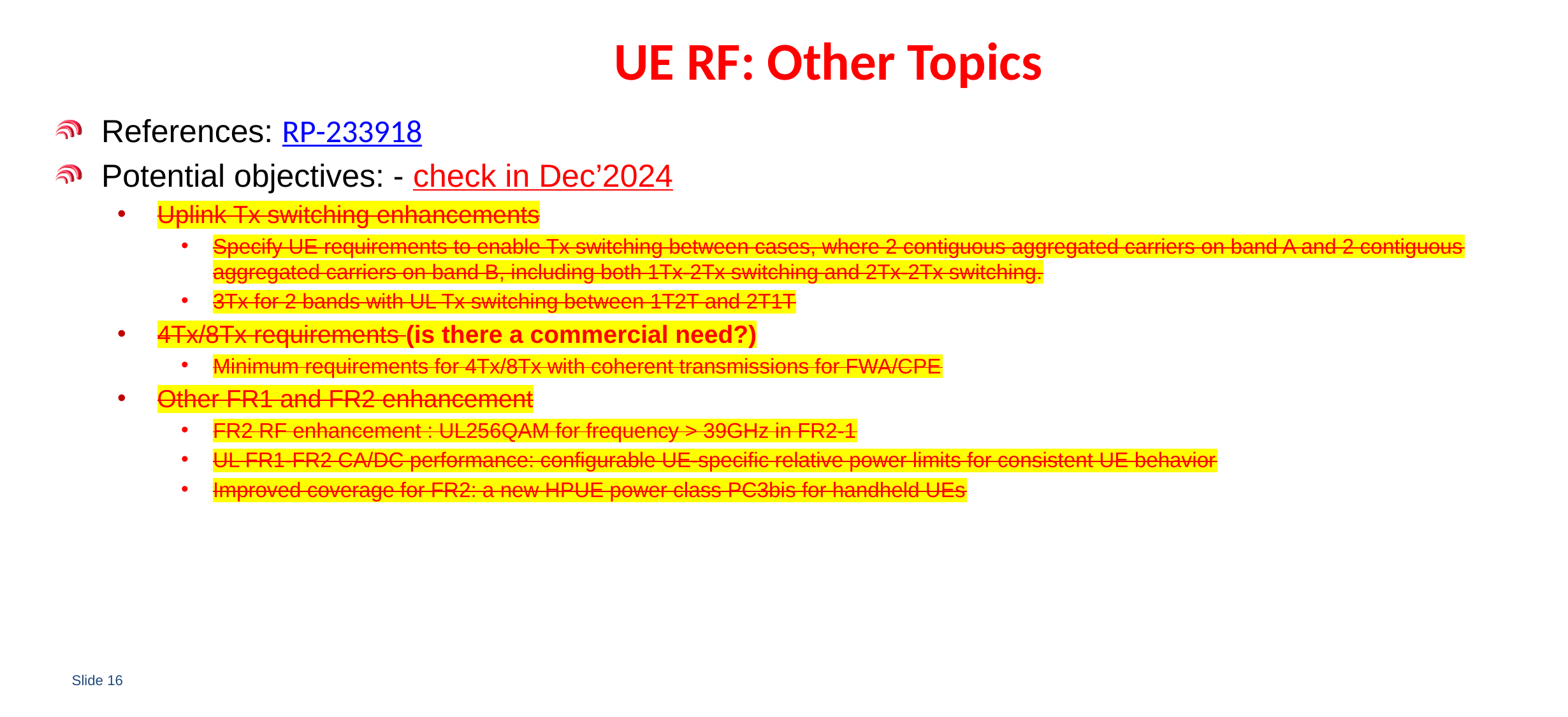

# UE RF: Other Topics
References: RP-233918
Potential objectives: - check in Dec’2024
Uplink Tx switching enhancements
Specify UE requirements to enable Tx switching between cases, where 2 contiguous aggregated carriers on band A and 2 contiguous aggregated carriers on band B, including both 1Tx-2Tx switching and 2Tx-2Tx switching.
3Tx for 2 bands with UL Tx switching between 1T2T and 2T1T
4Tx/8Tx requirements (is there a commercial need?)
Minimum requirements for 4Tx/8Tx with coherent transmissions for FWA/CPE
Other FR1 and FR2 enhancement
FR2 RF enhancement : UL256QAM for frequency > 39GHz in FR2-1
UL FR1-FR2 CA/DC performance: configurable UE-specific relative power limits for consistent UE behavior
Improved coverage for FR2: a new HPUE power class PC3bis for handheld UEs